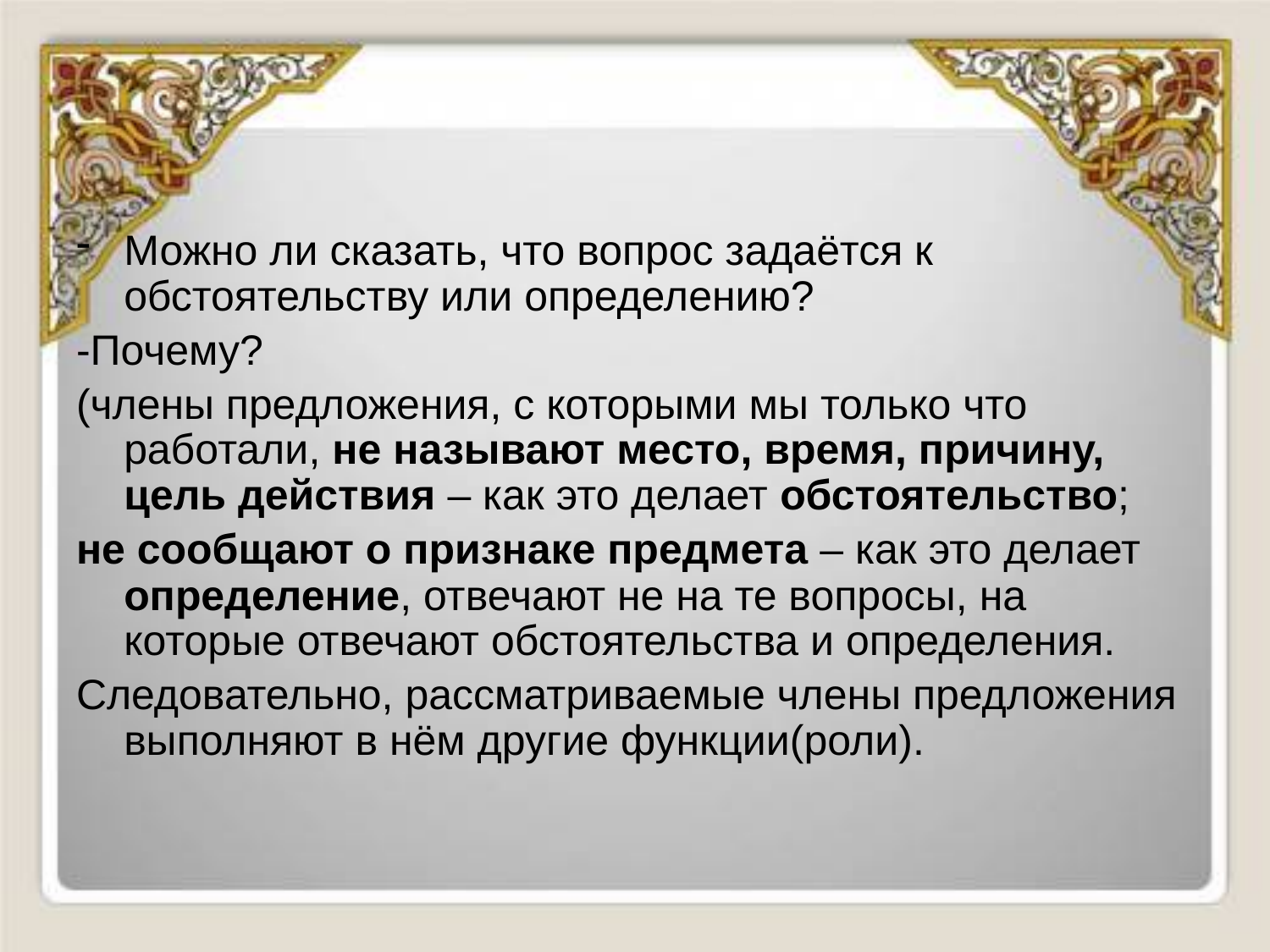

#
Можно ли сказать, что вопрос задаётся к обстоятельству или определению?
-Почему?
(члены предложения, с которыми мы только что работали, не называют место, время, причину, цель действия – как это делает обстоятельство;
не сообщают о признаке предмета – как это делает определение, отвечают не на те вопросы, на которые отвечают обстоятельства и определения.
Следовательно, рассматриваемые члены предложения выполняют в нём другие функции(роли).